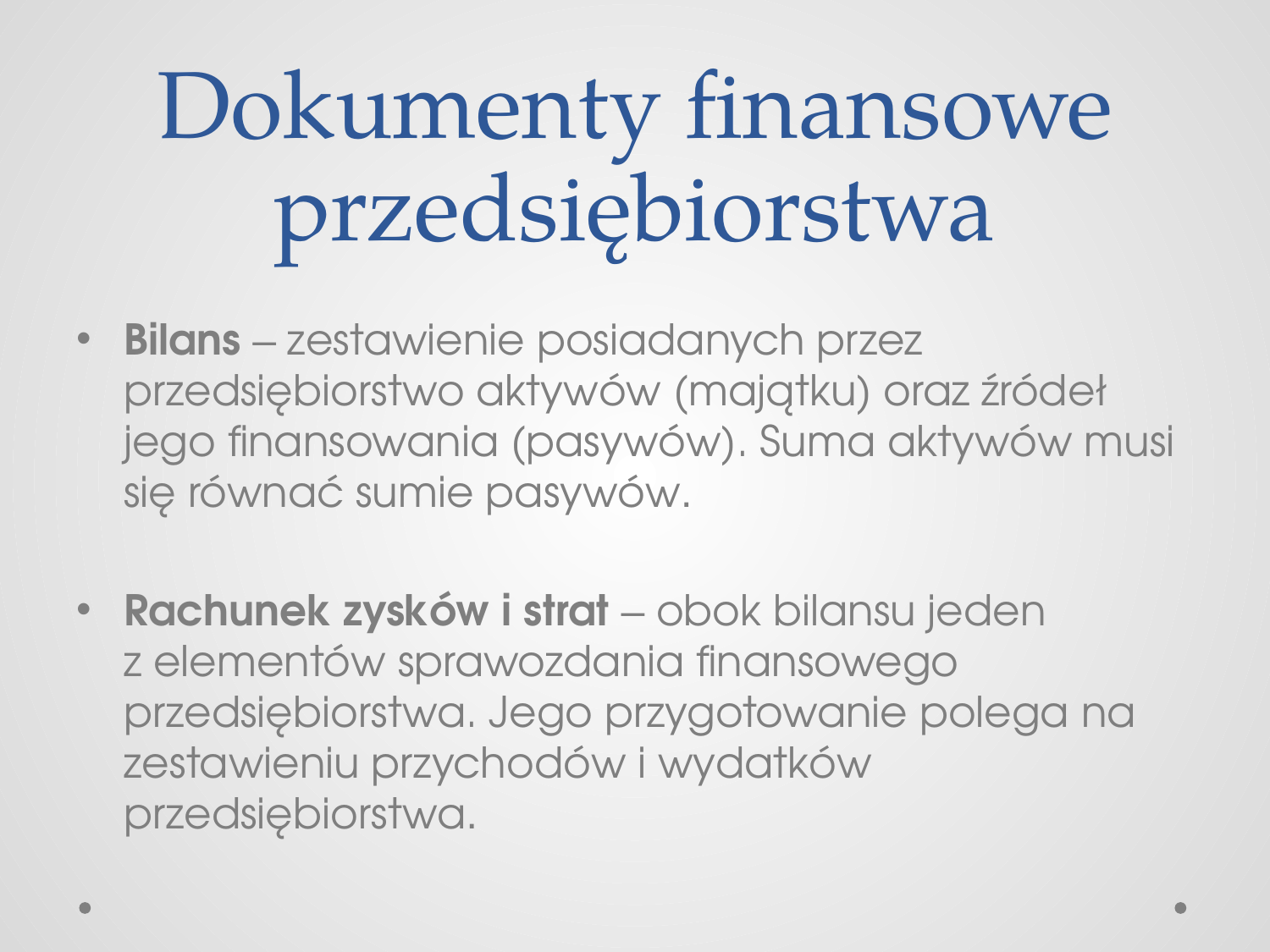

# Dokumenty finansowe przedsiębiorstwa
Bilans – zestawienie posiadanych przez przedsiębiorstwo aktywów (majątku) oraz źródeł jego finansowania (pasywów). Suma aktywów musi się równać sumie pasywów.

Rachunek zysków i strat – obok bilansu jeden
z elementów sprawozdania finansowego przedsiębiorstwa. Jego przygotowanie polega na zestawieniu przychodów i wydatków przedsiębiorstwa.